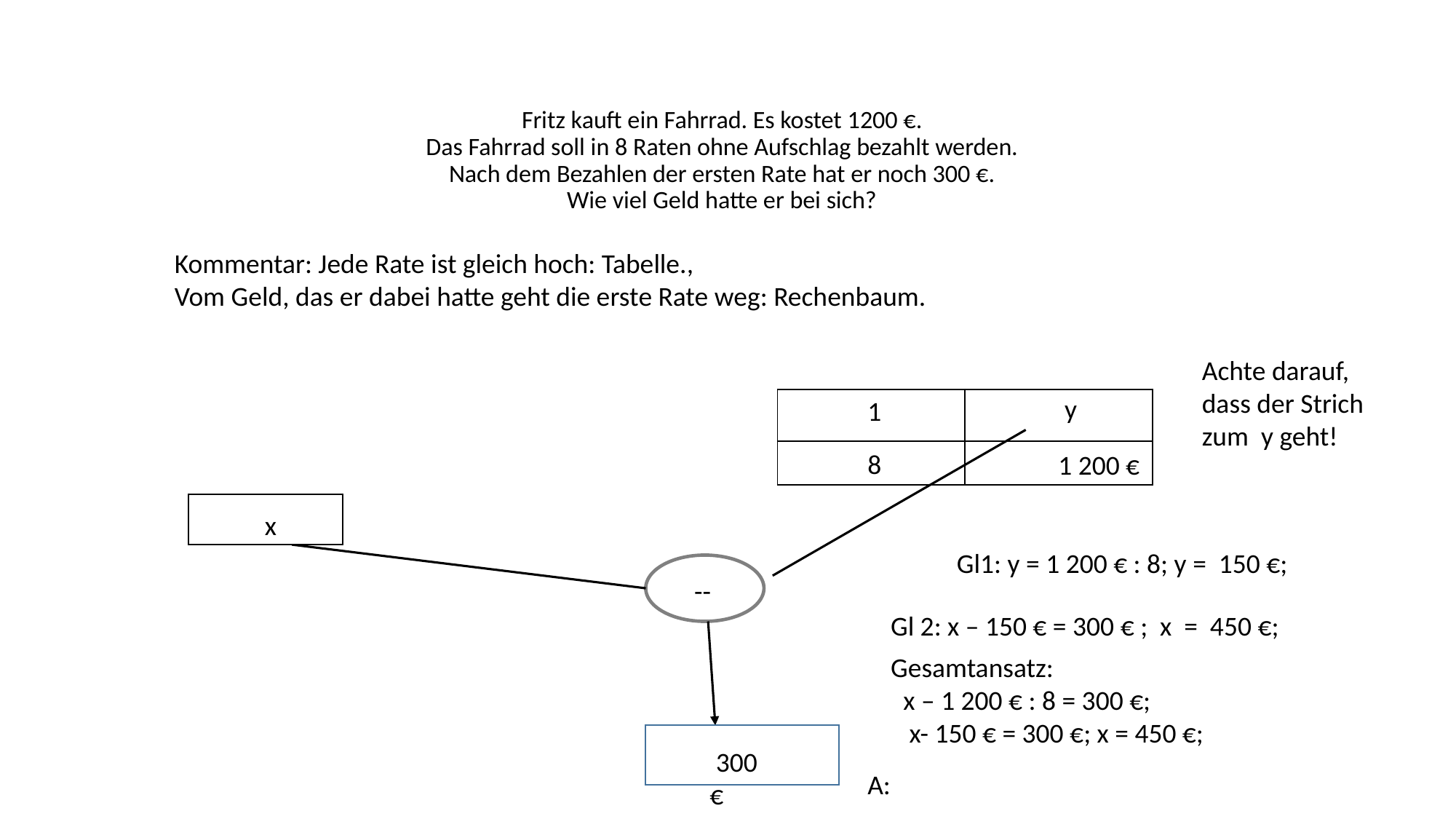

# Fritz kauft ein Fahrrad. Es kostet 1200 €. Das Fahrrad soll in 8 Raten ohne Aufschlag bezahlt werden. Nach dem Bezahlen der ersten Rate hat er noch 300 €. Wie viel Geld hatte er bei sich?
Kommentar: Jede Rate ist gleich hoch: Tabelle.,
Vom Geld, das er dabei hatte geht die erste Rate weg: Rechenbaum.
Achte darauf, dass der Strich zum  y geht!
 y
1
|  |  |
| --- | --- |
|  |  |
8
1 200 €

 x
Gl1: y = 1 200 € : 8; y =  150 €;

--
Gl 2: x – 150 € = 300 € ;  x  =  450 €;
Gesamtansatz:
  x – 1 200 € : 8 = 300 €;
   x- 150 € = 300 €; x = 450 €;

 300 €
A: